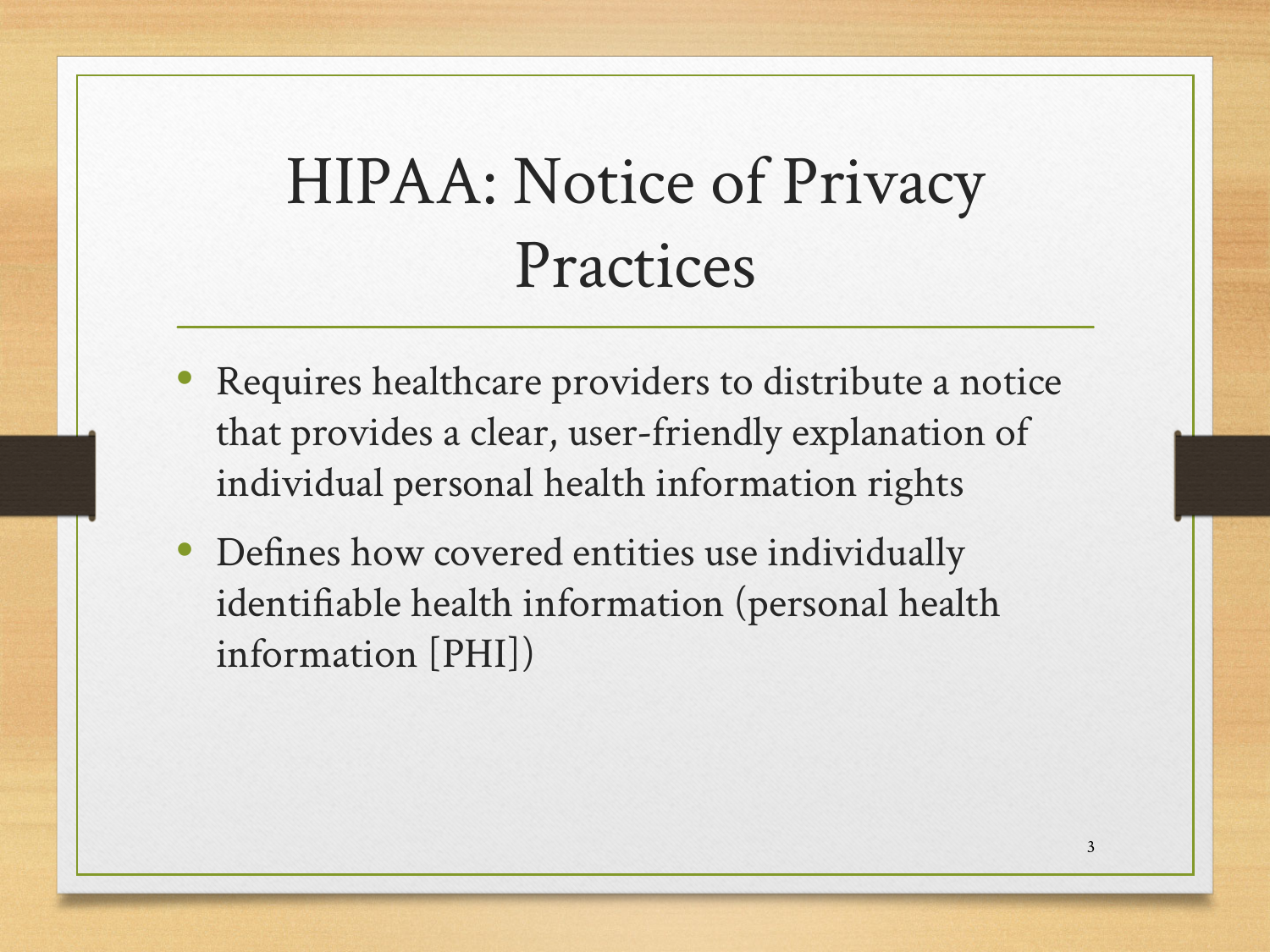

# HIPAA: Notice of Privacy Practices
Requires healthcare providers to distribute a notice that provides a clear, user-friendly explanation of individual personal health information rights
Defines how covered entities use individually identifiable health information (personal health information [PHI])
 3